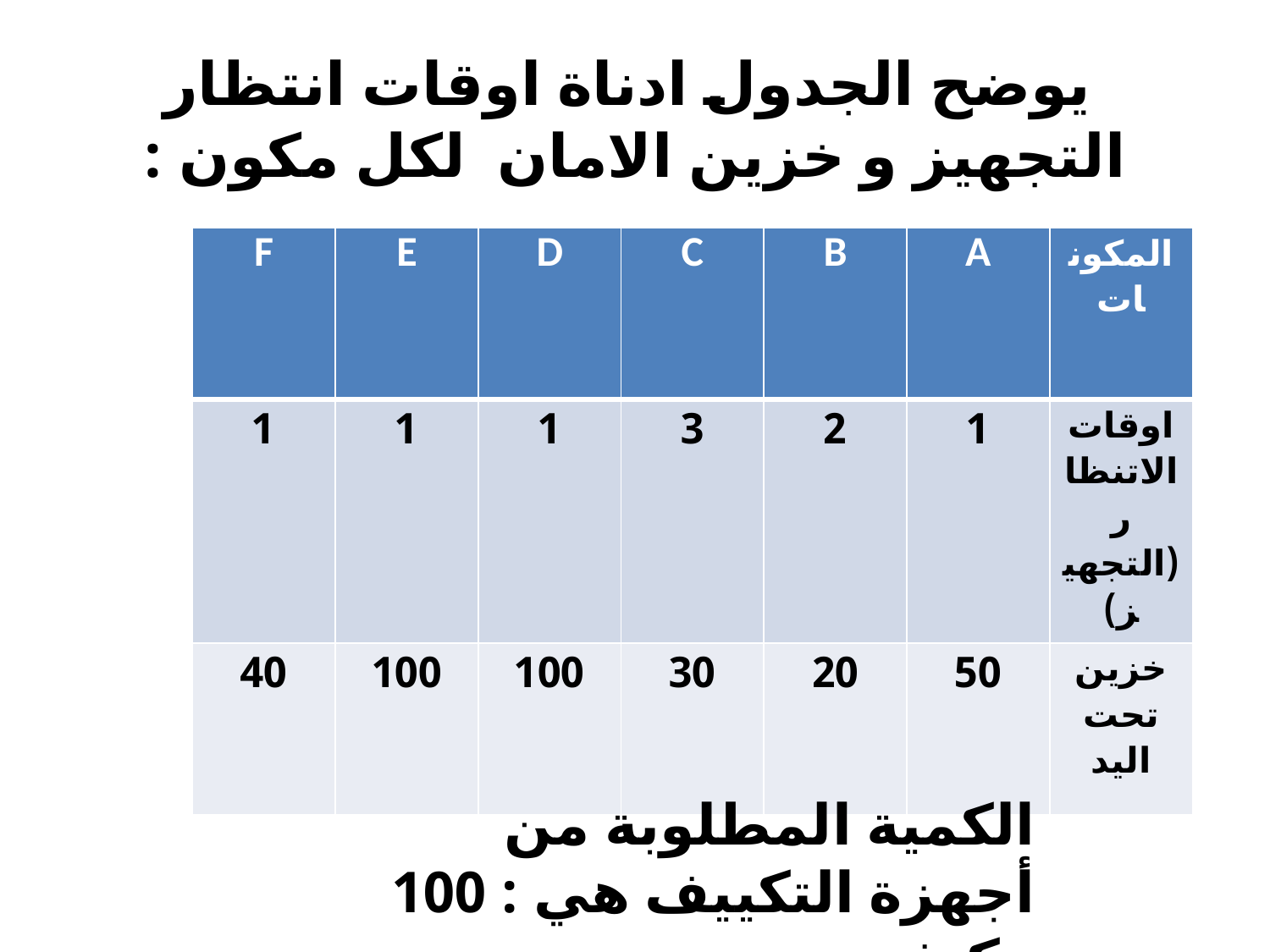

# يوضح الجدول ادناة اوقات انتظار التجهيز و خزين الامان  لكل مكون :
| F | E | D | C | B | A | المكونات |
| --- | --- | --- | --- | --- | --- | --- |
| 1 | 1 | 1 | 3 | 2 | 1 | اوقات الاتنظار (التجهيز) |
| 40 | 100 | 100 | 30 | 20 | 50 | خزين تحت اليد |
الكمية المطلوبة من  أجهزة التكييف هي : 100 مكيف